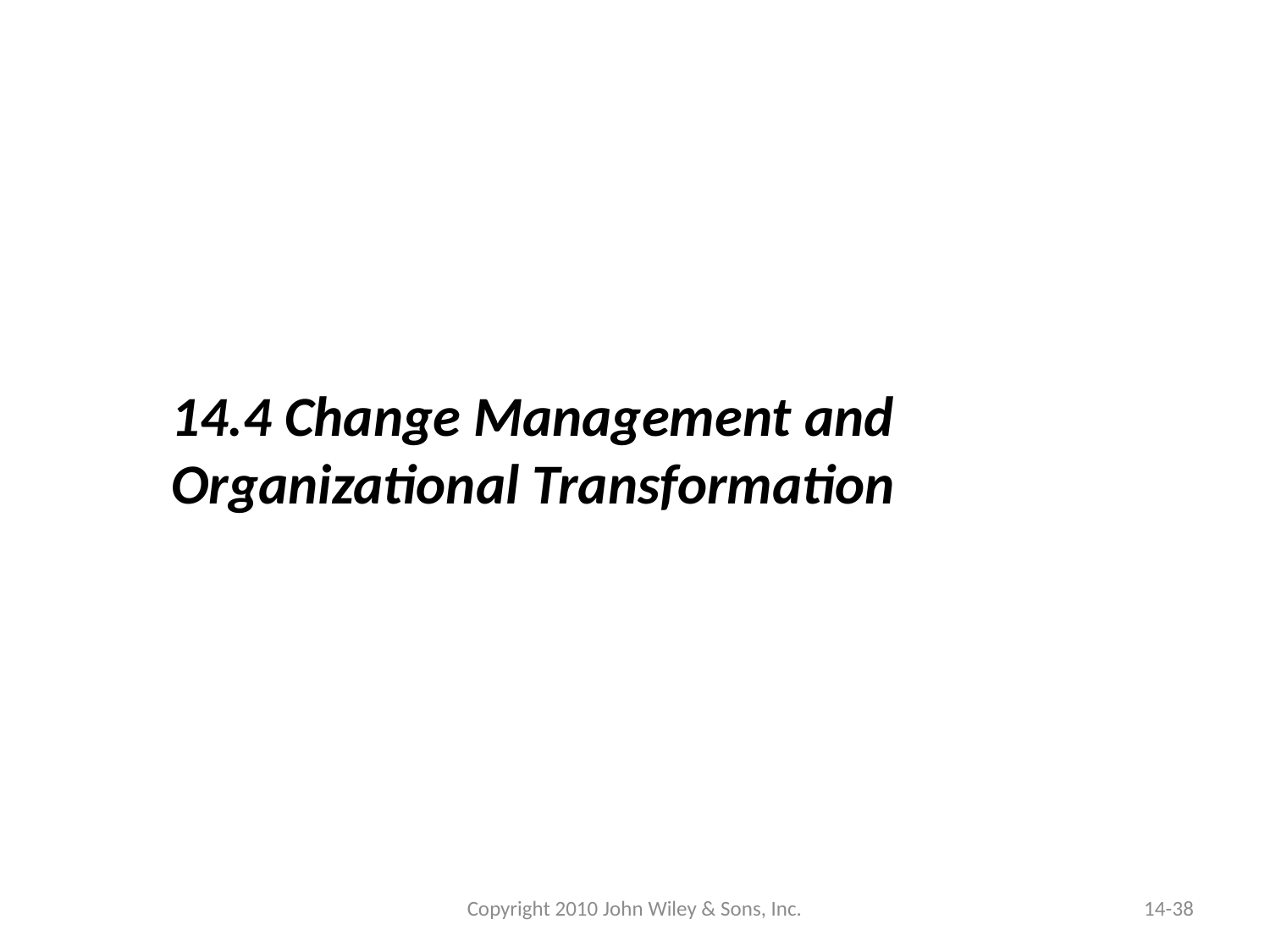

14.4 Change Management and Organizational Transformation
Copyright 2010 John Wiley & Sons, Inc.
14-38